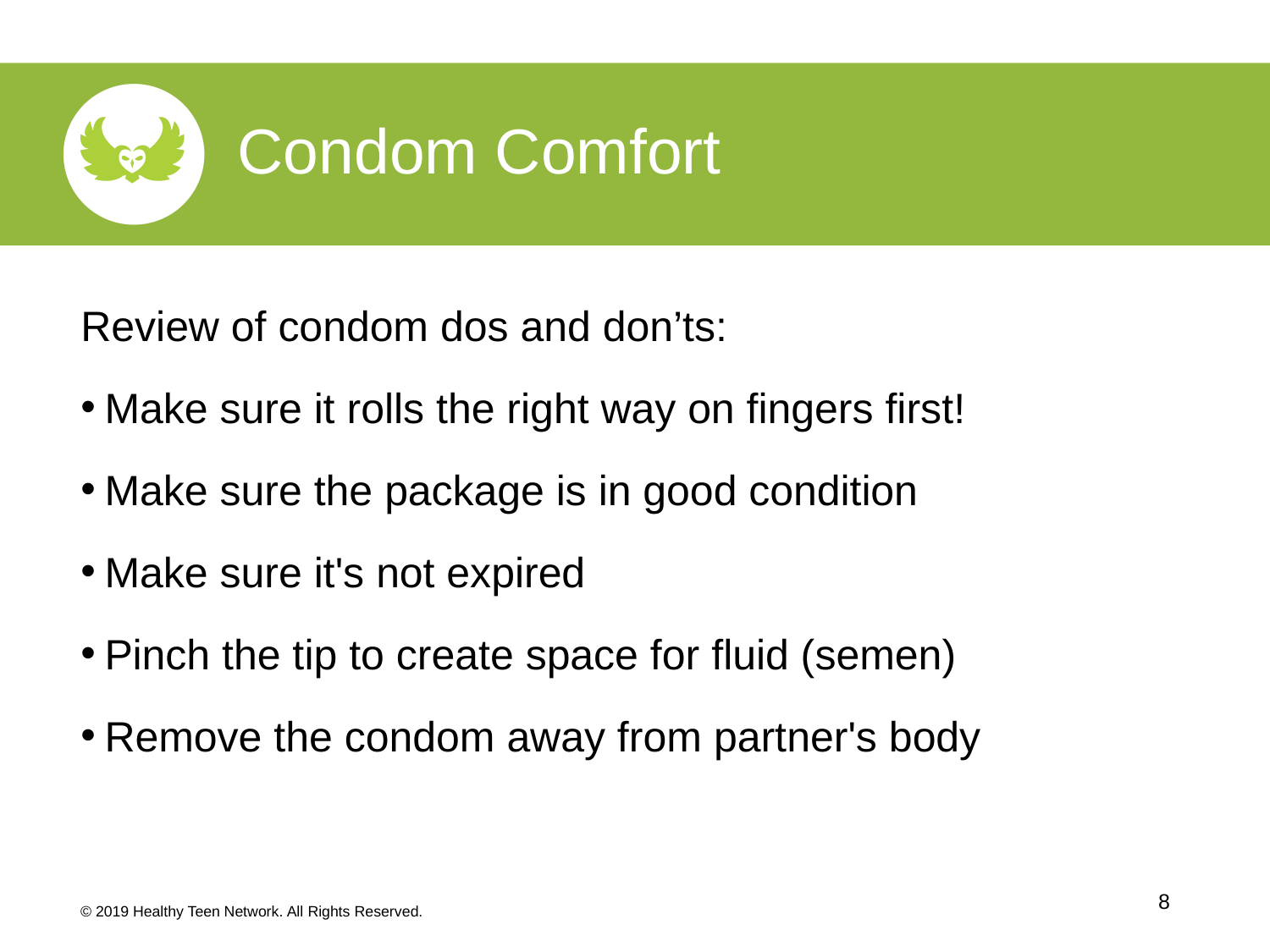

Condom Comfort​
Review of condom dos and don’ts:​
Make sure it rolls the right way on fingers first!​
Make sure the package is in good condition​
Make sure it's not expired​
Pinch the tip to create space for fluid (semen)​
Remove the condom away from partner's body​